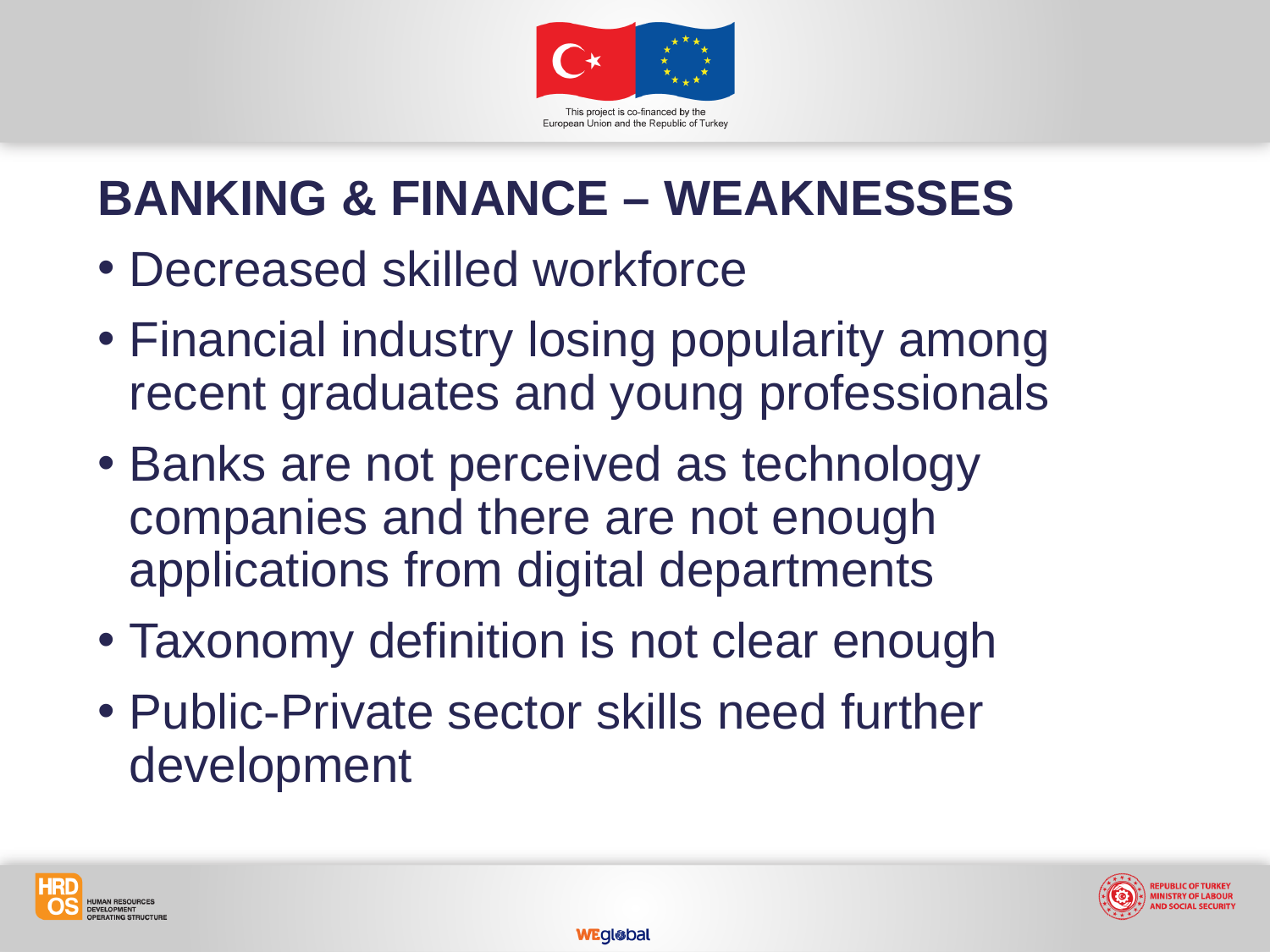

BANKING & FINANCE – WEAKNESSES
Decreased skilled workforce
Financial industry losing popularity among recent graduates and young professionals
Banks are not perceived as technology companies and there are not enough applications from digital departments
Taxonomy definition is not clear enough
Public-Private sector skills need further development